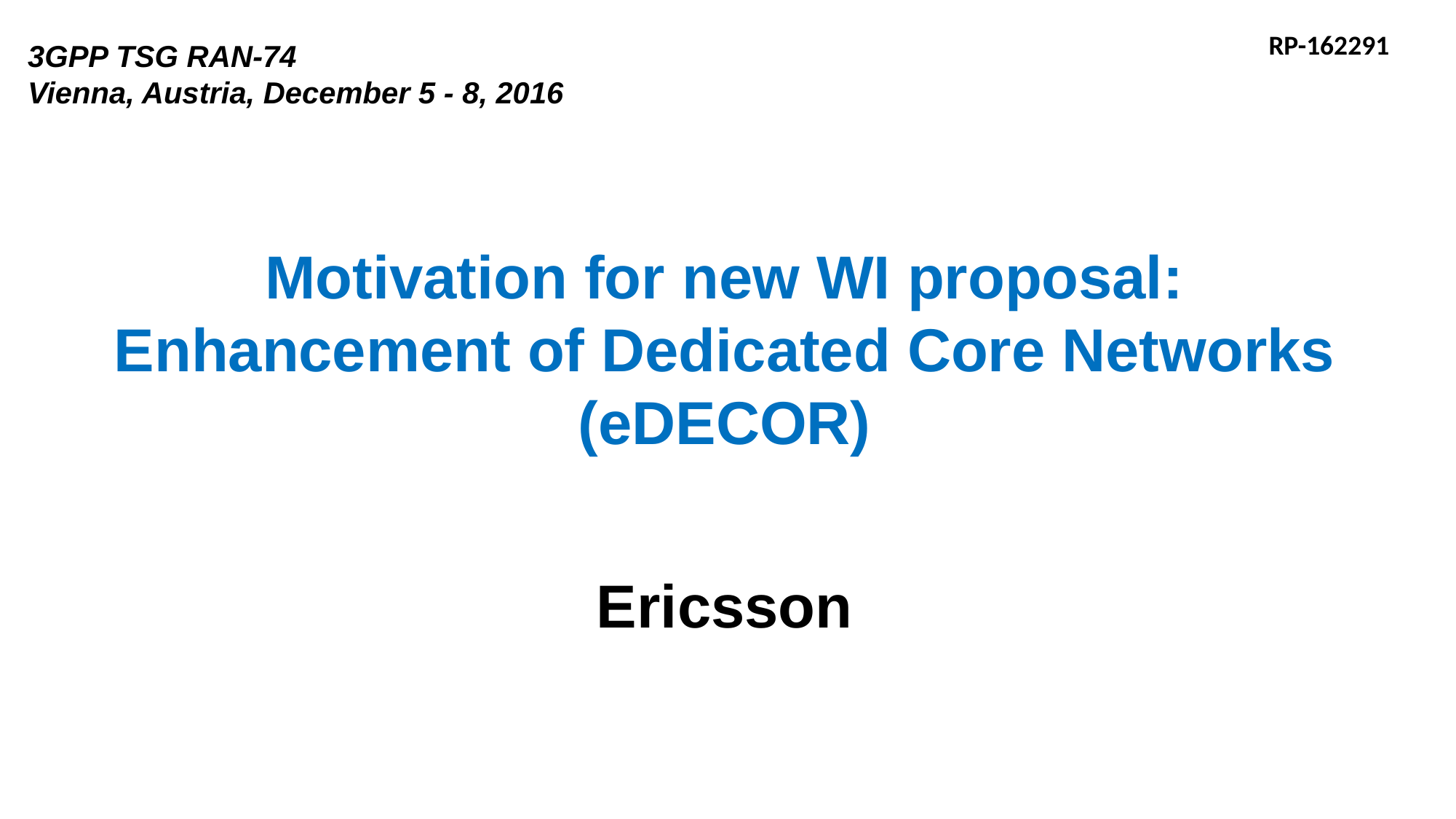

RP-162291
3GPP TSG RAN-74
Vienna, Austria, December 5 - 8, 2016
Motivation for new WI proposal:
Enhancement of Dedicated Core Networks
(eDECOR)
Ericsson